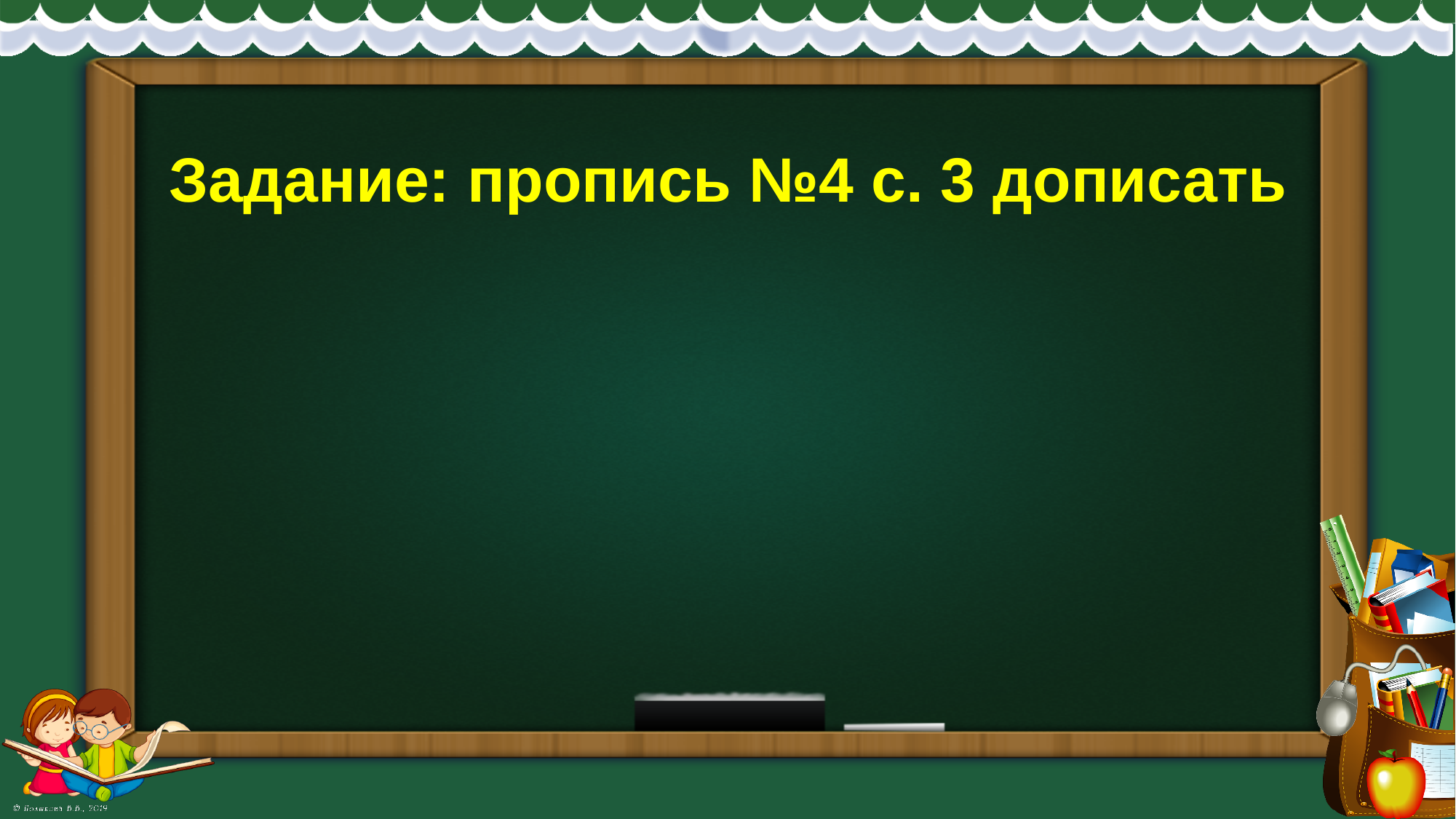

# Задание: пропись №4 с. 3 дописать